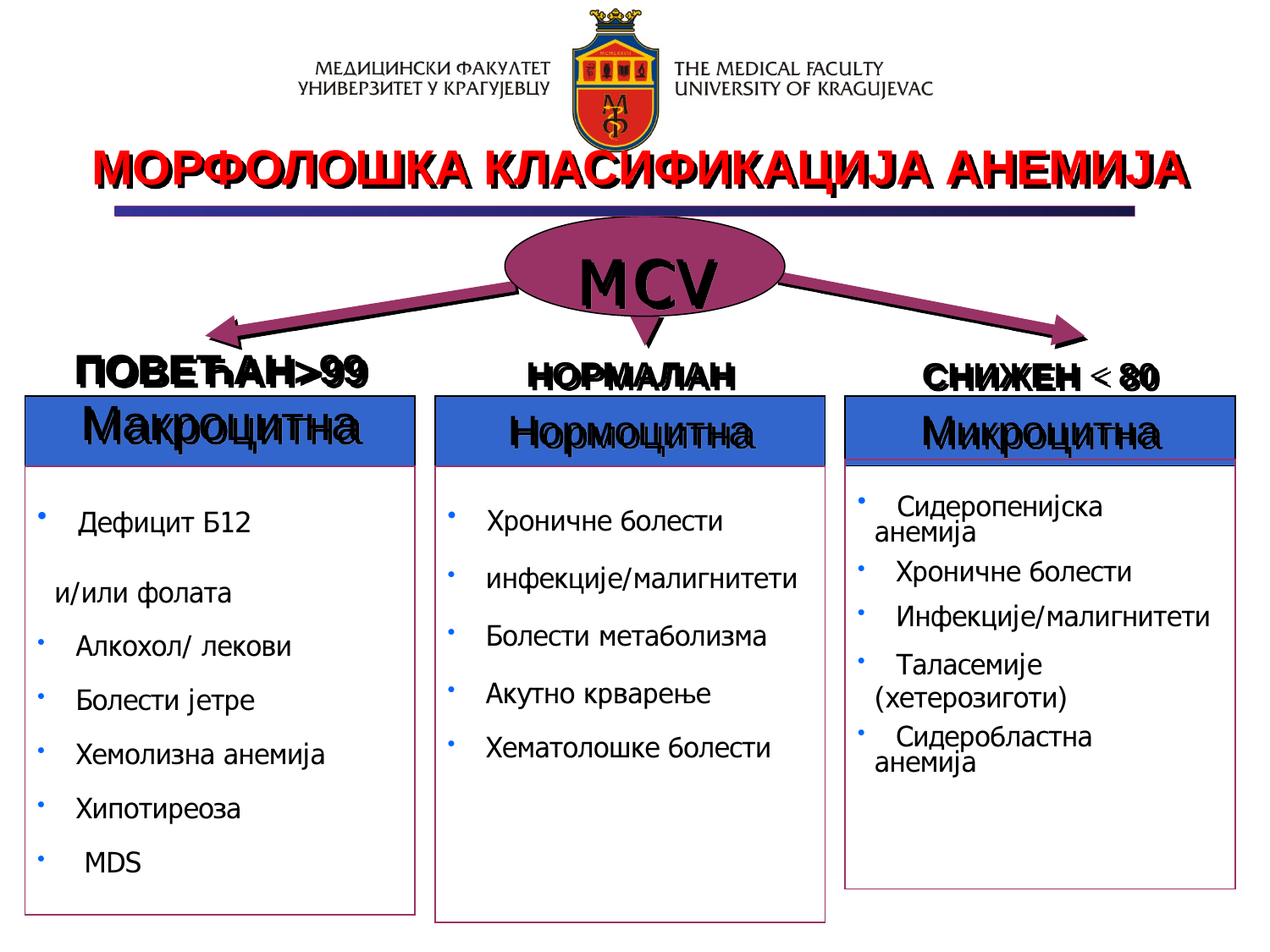

МОРФОЛОШКА КЛАСИФИКАЦИЈА АНЕМИЈА

MCV

ПОВЕЋАН>99
Макроцитна
НОРМАЛАН
Нормоцитна
СНИЖЕН < 80
Микроцитна

 Сидеропенијска
  анемија
 Хроничне болести
 Инфекције/малигнитети
 Таласемије
  (хетерозиготи)
 Сидеробластна
  анемија

 Дефицит Б12
  и/или фолата
 Алкохол/ лекови
 Болести јетре
 Хемолизна анемија
 Хипотиреоза
  MDS

 Хроничне болести
 инфекције/малигнитети
 Болести метаболизма
 Акутно крварење
 Хематолошке болести